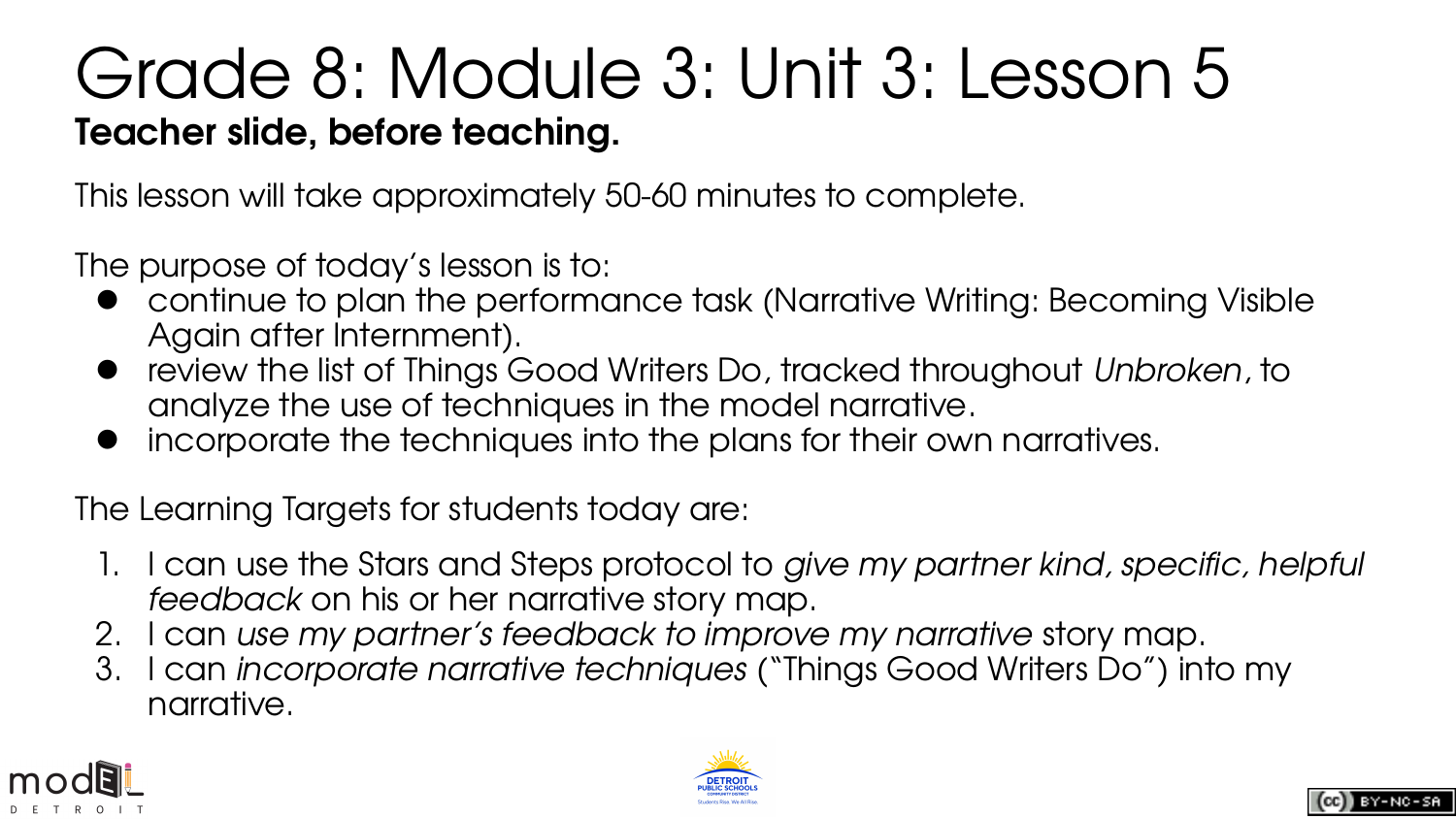

# Grade 8: Module 3: Unit 3: Lesson 5
Teacher slide, before teaching.

This lesson will take approximately 50-60 minutes to complete.

The purpose of today’s lesson is to:
continue to plan the performance task (Narrative Writing: Becoming Visible Again after Internment).
review the list of Things Good Writers Do, tracked throughout Unbroken, to analyze the use of techniques in the model narrative.
incorporate the techniques into the plans for their own narratives.
The Learning Targets for students today are:
I can use the Stars and Steps protocol to give my partner kind, specific, helpful feedback on his or her narrative story map.
I can use my partner’s feedback to improve my narrative story map.
I can incorporate narrative techniques (“Things Good Writers Do”) into my narrative.